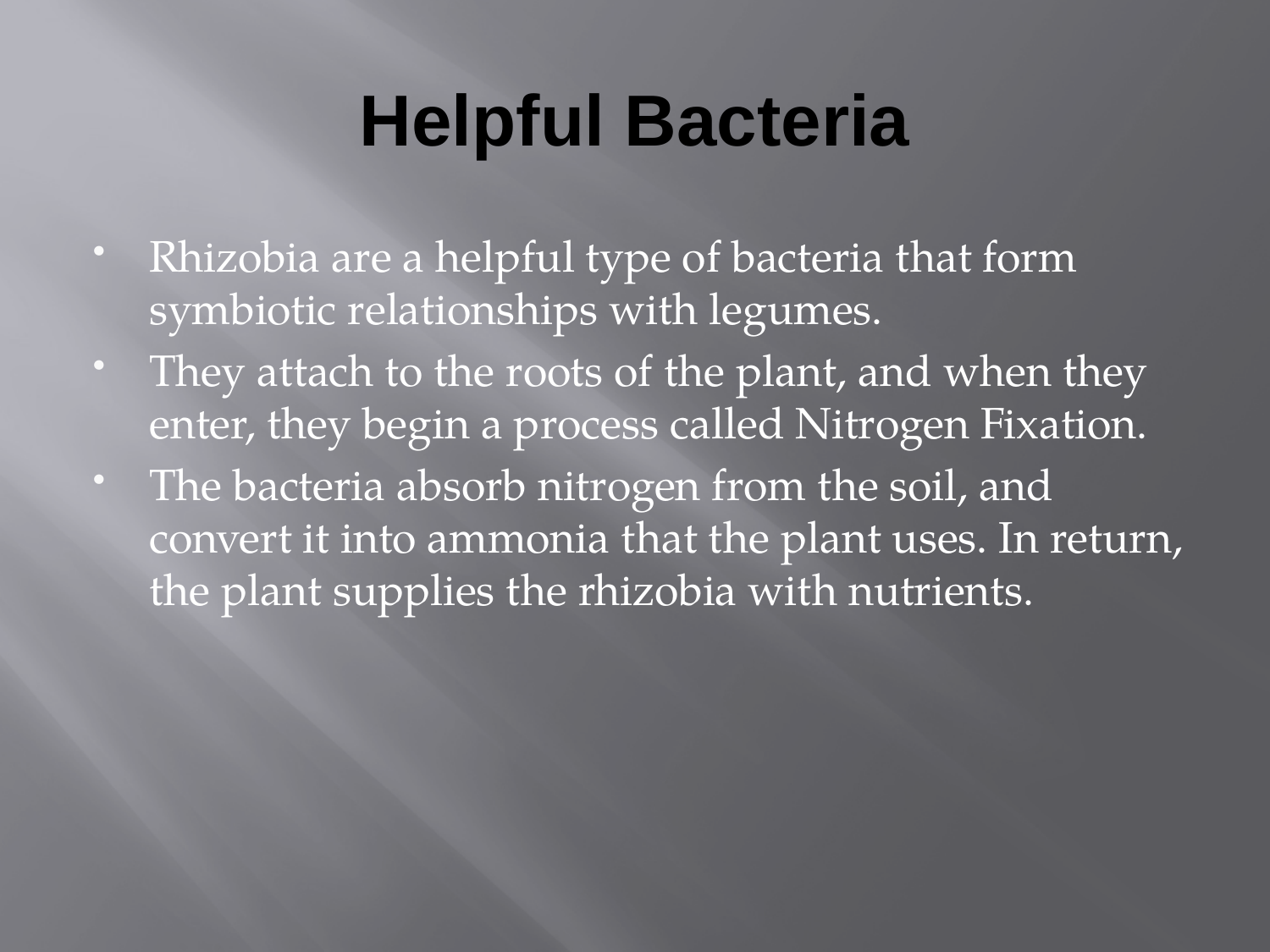

# Helpful Bacteria
Rhizobia are a helpful type of bacteria that form symbiotic relationships with legumes.
They attach to the roots of the plant, and when they enter, they begin a process called Nitrogen Fixation.
The bacteria absorb nitrogen from the soil, and convert it into ammonia that the plant uses. In return, the plant supplies the rhizobia with nutrients.